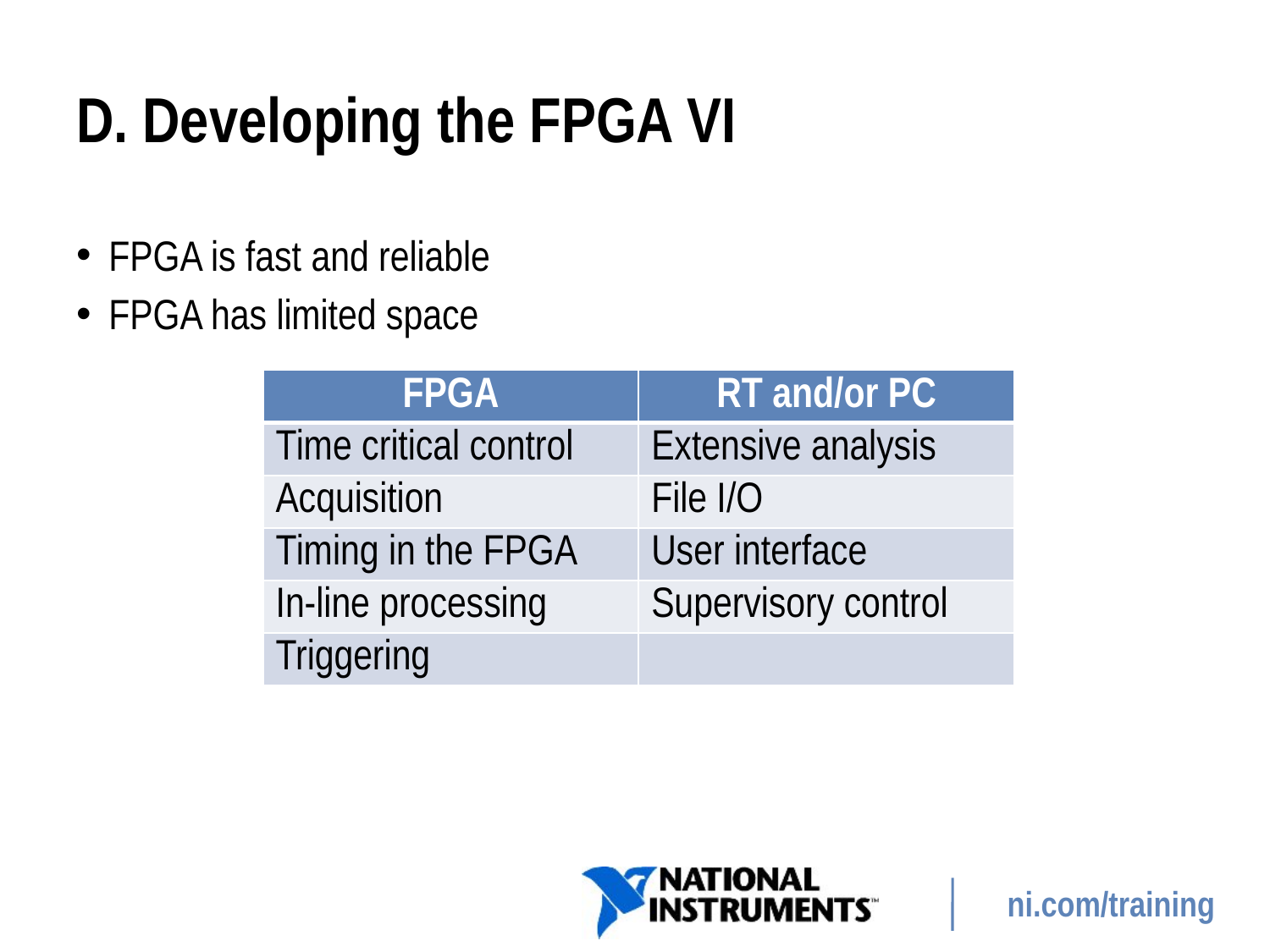

# D. Developing the FPGA VI
FPGA is fast and reliable
FPGA has limited space
| FPGA | RT and/or PC |
| --- | --- |
| Time critical control | Extensive analysis |
| Acquisition | File I/O |
| Timing in the FPGA | User interface |
| In-line processing | Supervisory control |
| Triggering |  |